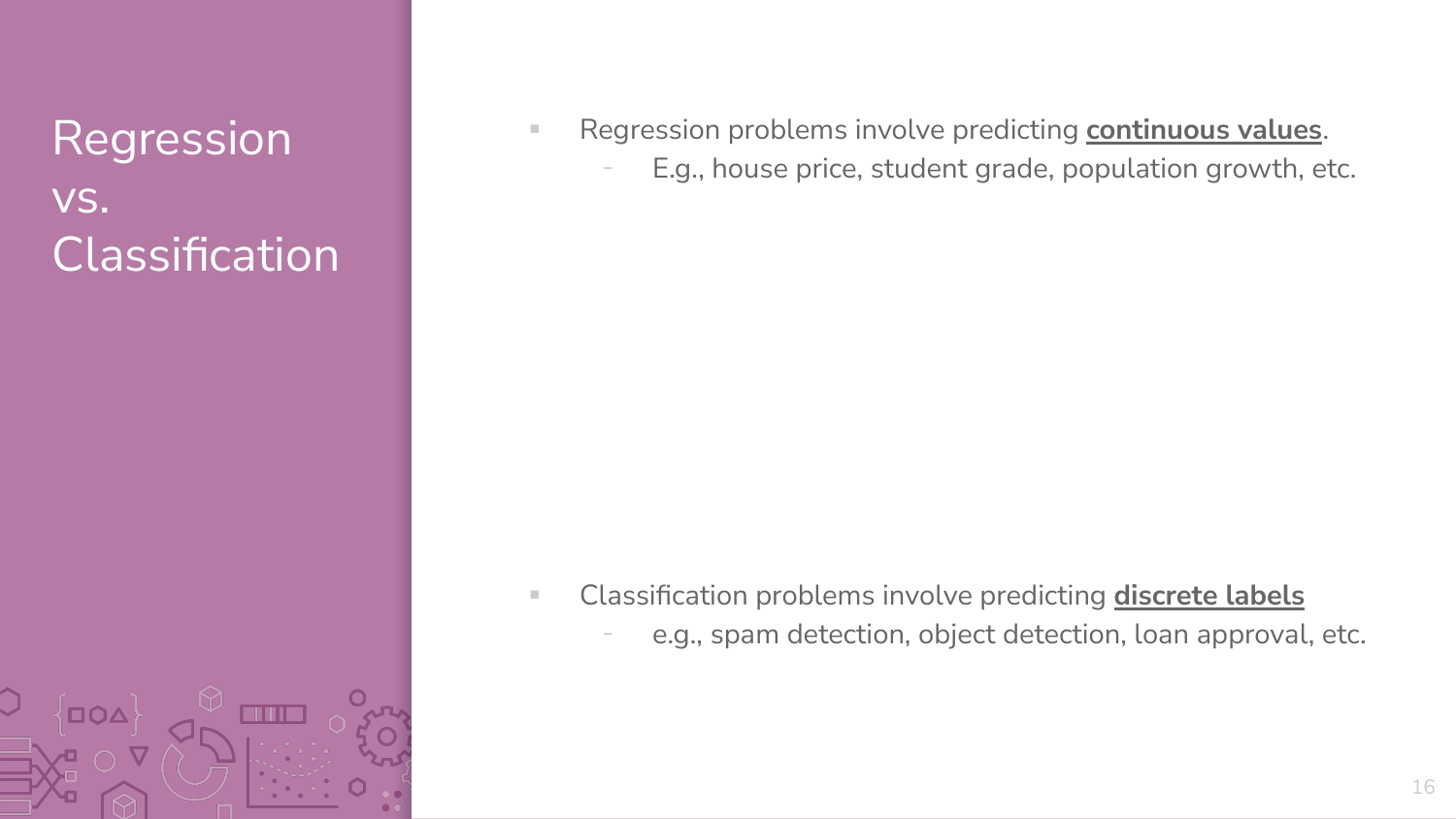

# Regression vs. Classification
Regression problems involve predicting continuous values.
E.g., house price, student grade, population growth, etc.

Classification problems involve predicting discrete labels
e.g., spam detection, object detection, loan approval, etc.
16